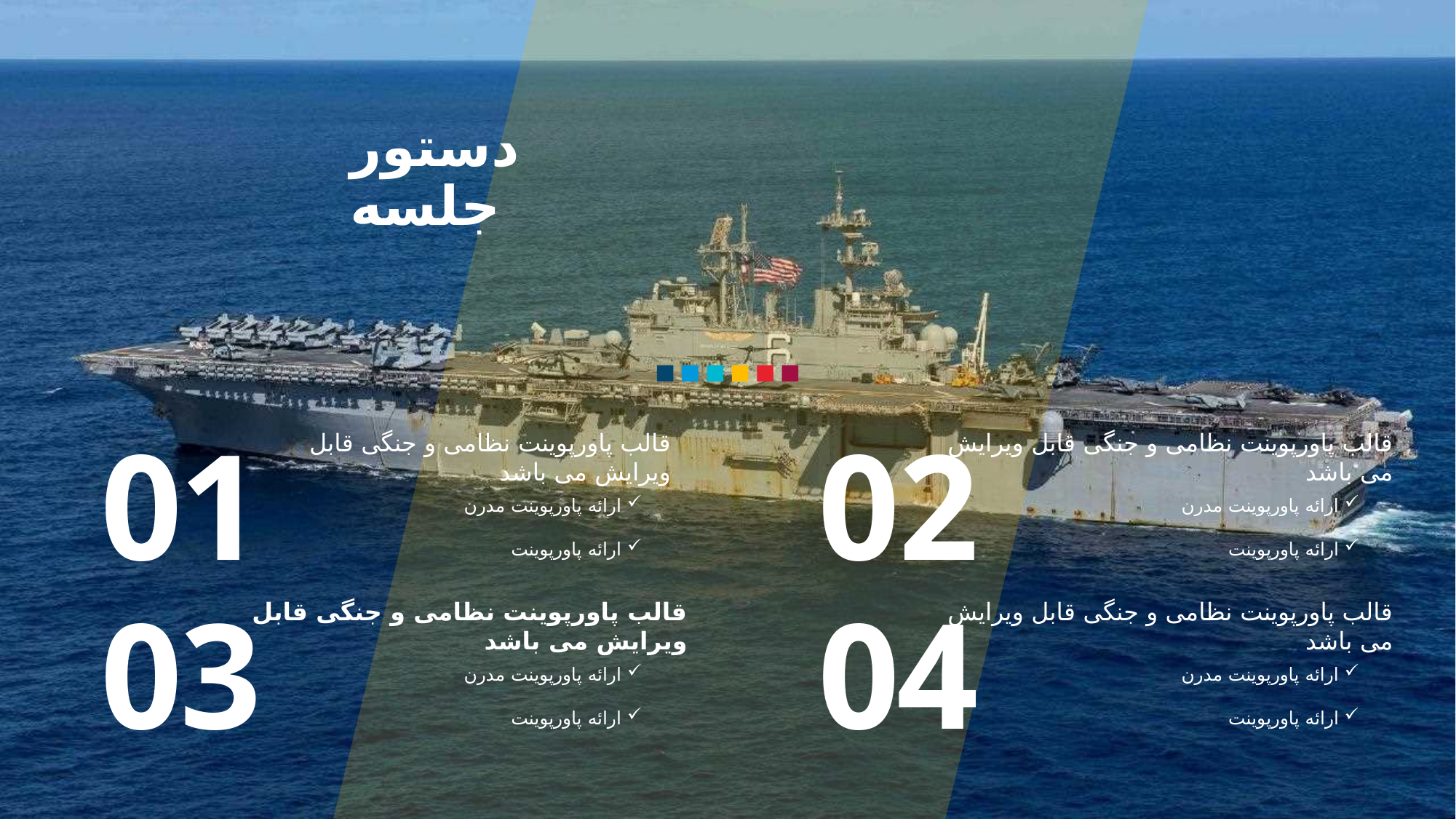

دستور جلسه

01
قالب پاورپوینت نظامی و جنگی قابل ویرایش می باشد
ارائه پاورپوینت مدرن

ارائه پاورپوینت
02
قالب پاورپوینت نظامی و جنگی قابل ویرایش می باشد
ارائه پاورپوینت مدرن

ارائه پاورپوینت
03
قالب پاورپوینت نظامی و جنگی قابل ویرایش می باشد
ارائه پاورپوینت مدرن

ارائه پاورپوینت
04
قالب پاورپوینت نظامی و جنگی قابل ویرایش می باشد
ارائه پاورپوینت مدرن

ارائه پاورپوینت